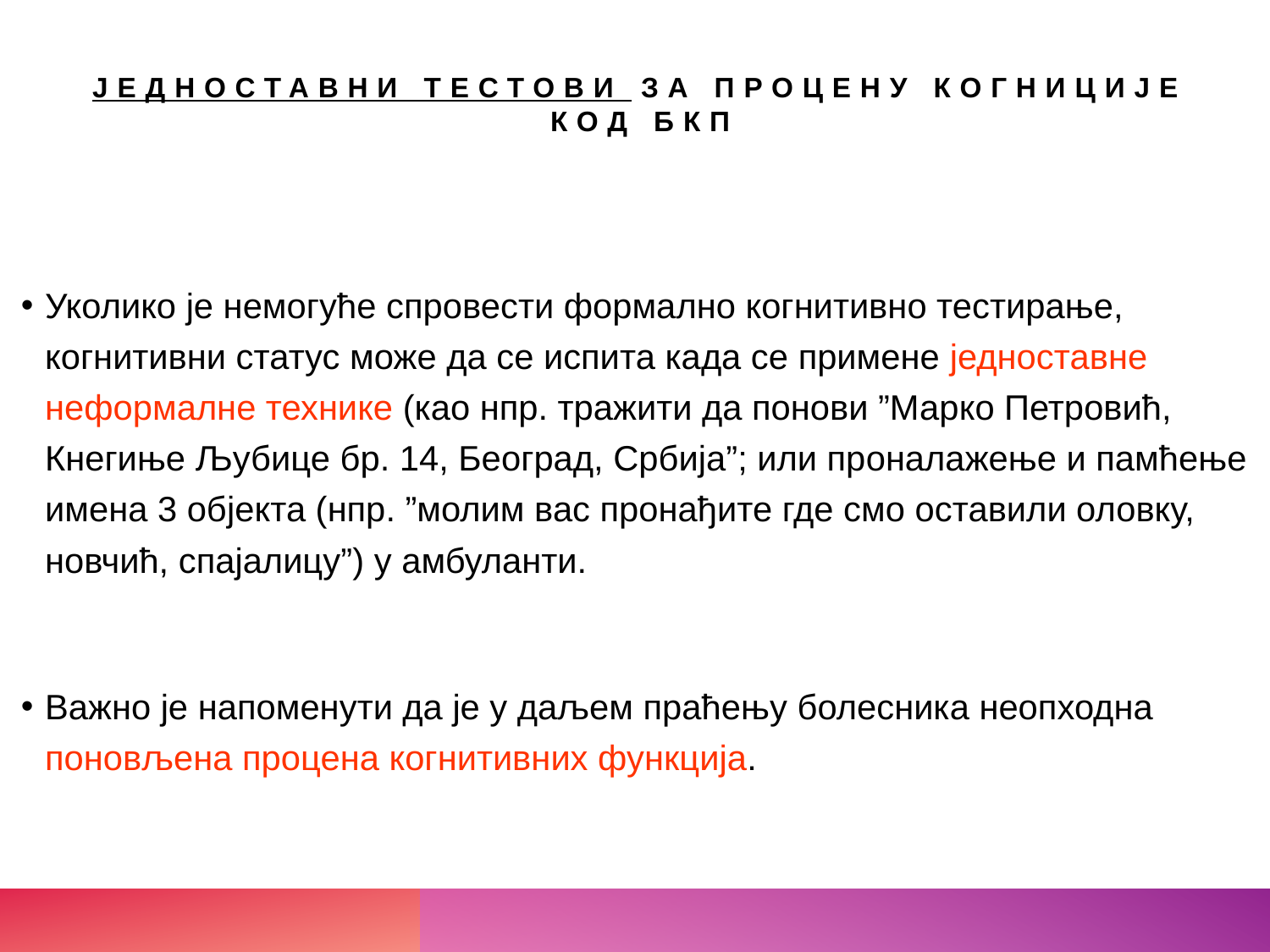

# Једноставни тестови за процену когниције код БКП
Уколико је немогуће спровести формално когнитивно тестирање, когнитивни статус може да се испита када се примене једноставне неформалне технике (као нпр. тражити да понови ”Марко Петровић, Кнегиње Љубице бр. 14, Београд, Србија”; или проналажење и памћење имена 3 објекта (нпр. ”молим вас пронађите где смо оставили оловку, новчић, спајалицу”) у амбуланти.

Важно је напоменути да je у даљем праћењу болесника неопходна поновљена процена когнитивних функција.